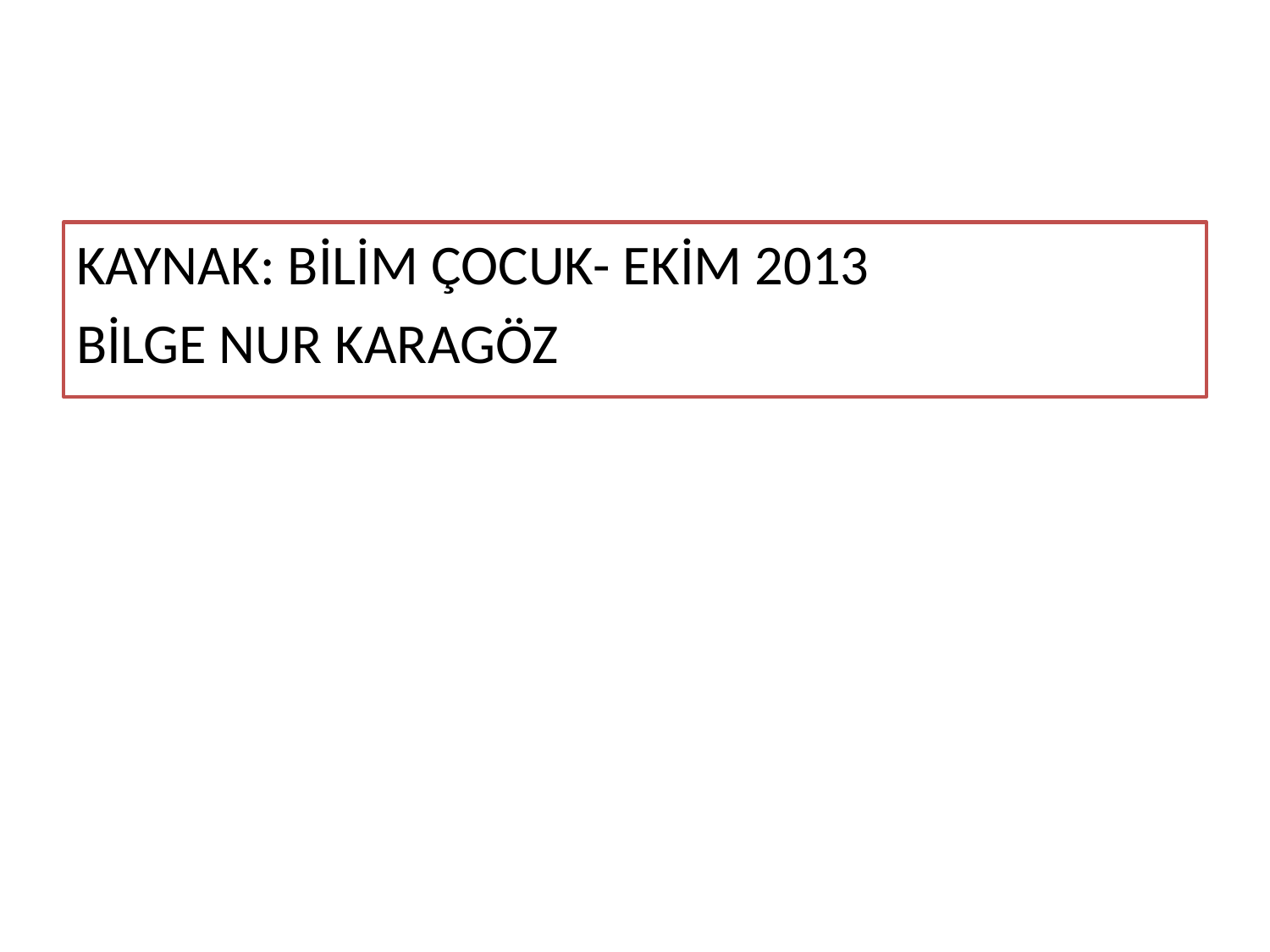

KAYNAK: BİLİM ÇOCUK- EKİM 2013
BİLGE NUR KARAGÖZ